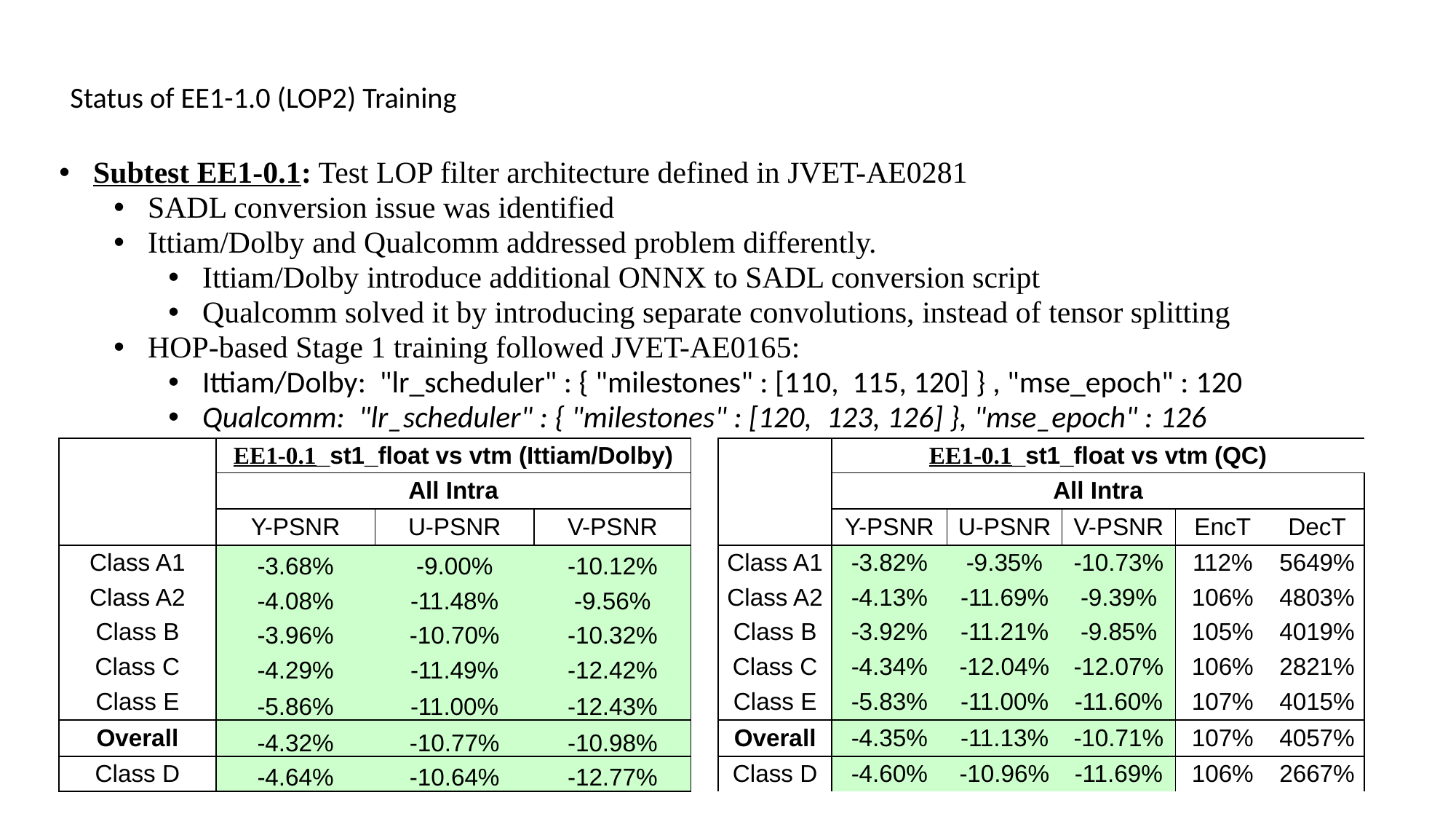

# Status of EE1-1.0 (LOP2) Training
Subtest EE1-0.1: Test LOP filter architecture defined in JVET-AE0281
SADL conversion issue was identified
Ittiam/Dolby and Qualcomm addressed problem differently.
Ittiam/Dolby introduce additional ONNX to SADL conversion script
Qualcomm solved it by introducing separate convolutions, instead of tensor splitting
HOP-based Stage 1 training followed JVET-AE0165:
Ittiam/Dolby:  "lr_scheduler" : { "milestones" : [110,  115, 120] } , "mse_epoch" : 120
Qualcomm:  "lr_scheduler" : { "milestones" : [120,  123, 126] }, "mse_epoch" : 126

|  | EE1-0.1\_st1\_float vs vtm (Ittiam/Dolby) |  |  |
| --- | --- | --- | --- |
|  | All Intra |  |  |
|  | Y-PSNR | U-PSNR | V-PSNR |
| Class A1 | -3.68% | -9.00% | -10.12% |
| Class A2 | -4.08% | -11.48% | -9.56% |
| Class B | -3.96% | -10.70% | -10.32% |
| Class C | -4.29% | -11.49% | -12.42% |
| Class E | -5.86% | -11.00% | -12.43% |
| Overall | -4.32% | -10.77% | -10.98% |
| Class D | -4.64% | -10.64% | -12.77% |
|  | EE1-0.1\_st1\_float vs vtm (QC) |  |  |  |  |
| --- | --- | --- | --- | --- | --- |
|  | All Intra |  |  |  |  |
|  | Y-PSNR | U-PSNR | V-PSNR | EncT | DecT |
| Class A1 | -3.82% | -9.35% | -10.73% | 112% | 5649% |
| Class A2 | -4.13% | -11.69% | -9.39% | 106% | 4803% |
| Class B | -3.92% | -11.21% | -9.85% | 105% | 4019% |
| Class C | -4.34% | -12.04% | -12.07% | 106% | 2821% |
| Class E | -5.83% | -11.00% | -11.60% | 107% | 4015% |
| Overall | -4.35% | -11.13% | -10.71% | 107% | 4057% |
| Class D | -4.60% | -10.96% | -11.69% | 106% | 2667% |